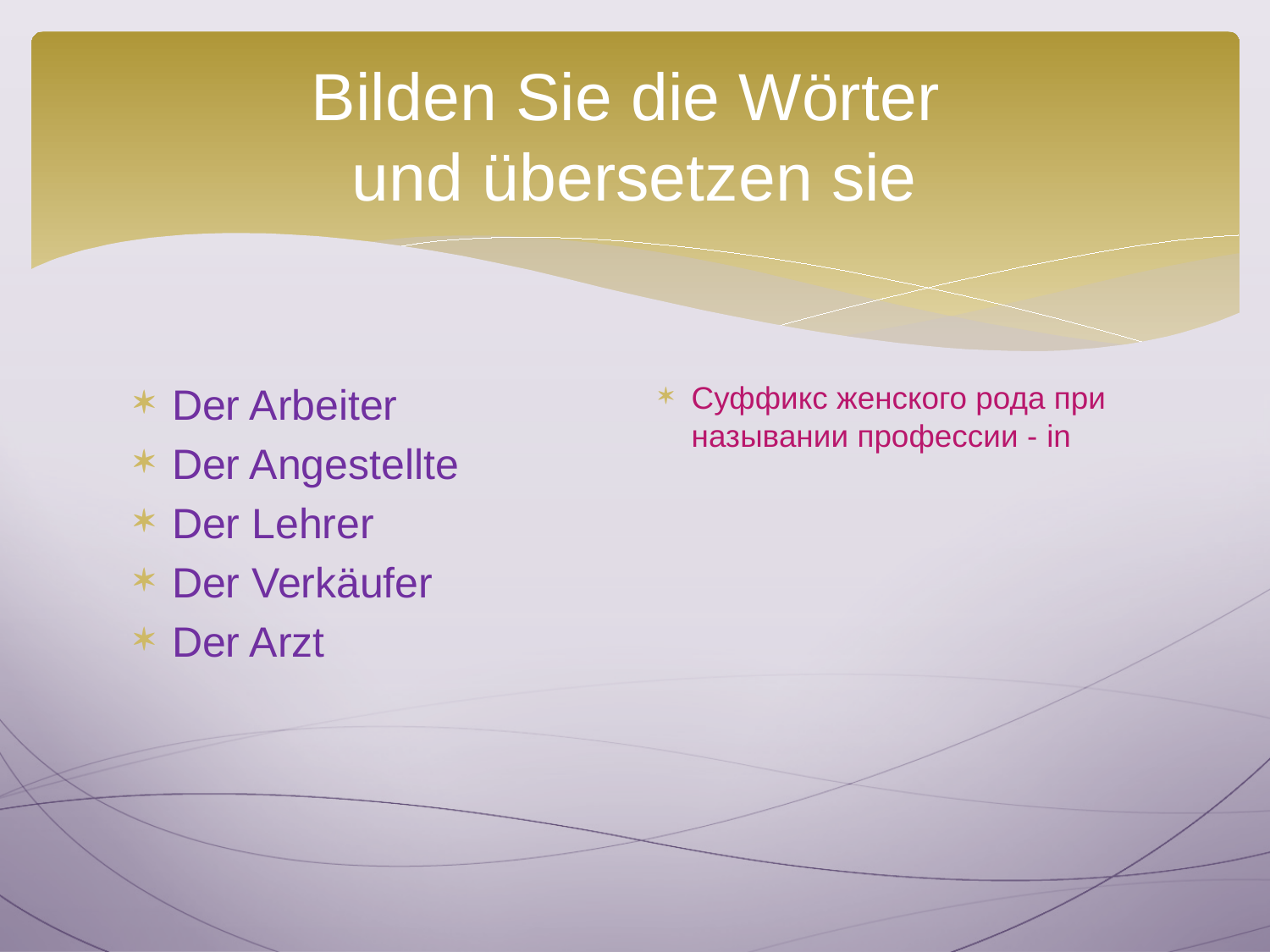

# Bilden Sie die Wörter und übersetzen sie
Der Arbeiter
Der Angestellte
Der Lehrer
Der Verkäufer
Der Arzt
Суффикс женского рода при назывании профессии - in